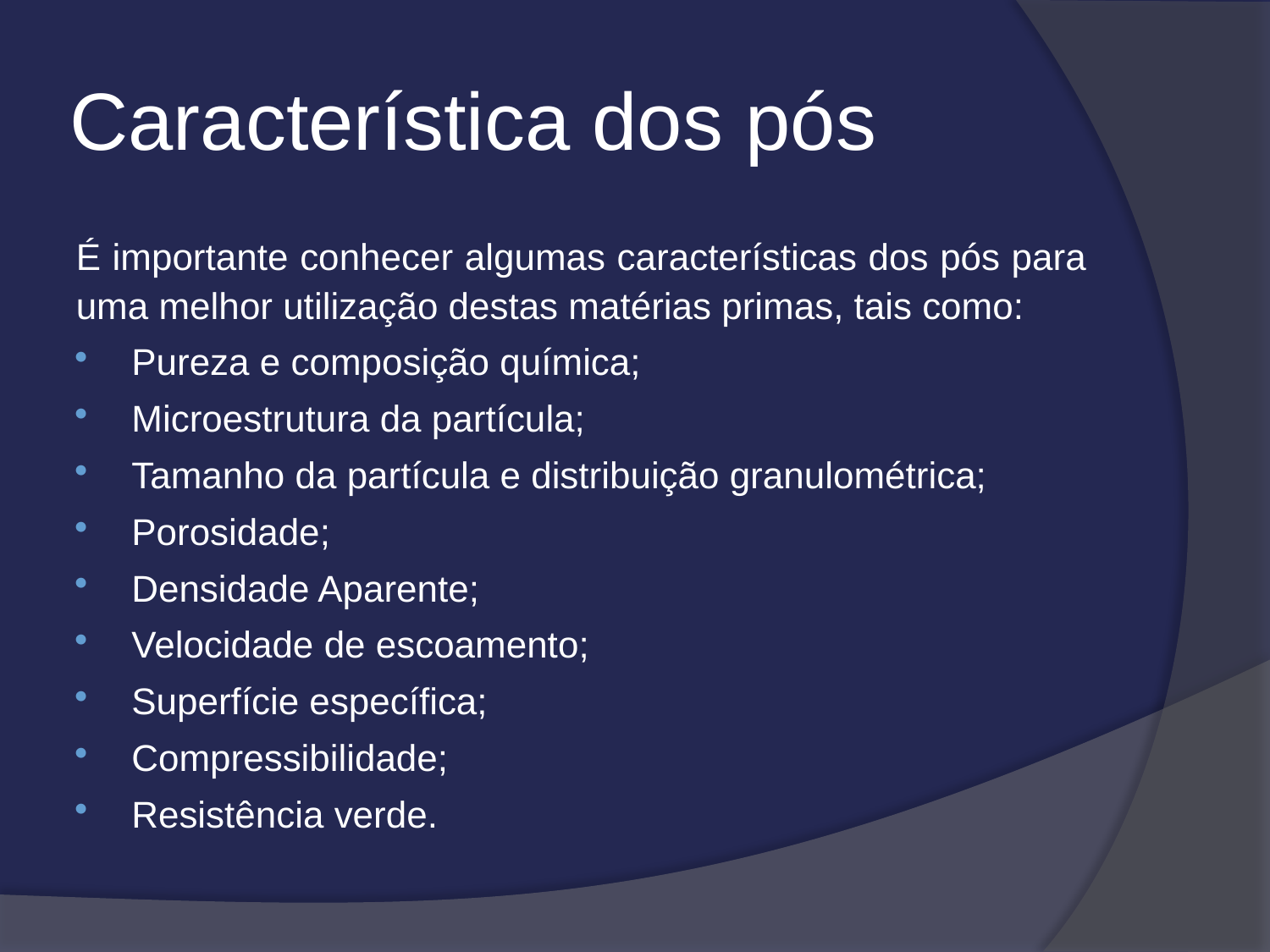

# Característica dos pós
É importante conhecer algumas características dos pós para uma melhor utilização destas matérias primas, tais como:
Pureza e composição química;
Microestrutura da partícula;
Tamanho da partícula e distribuição granulométrica;
Porosidade;
Densidade Aparente;
Velocidade de escoamento;
Superfície específica;
Compressibilidade;
Resistência verde.